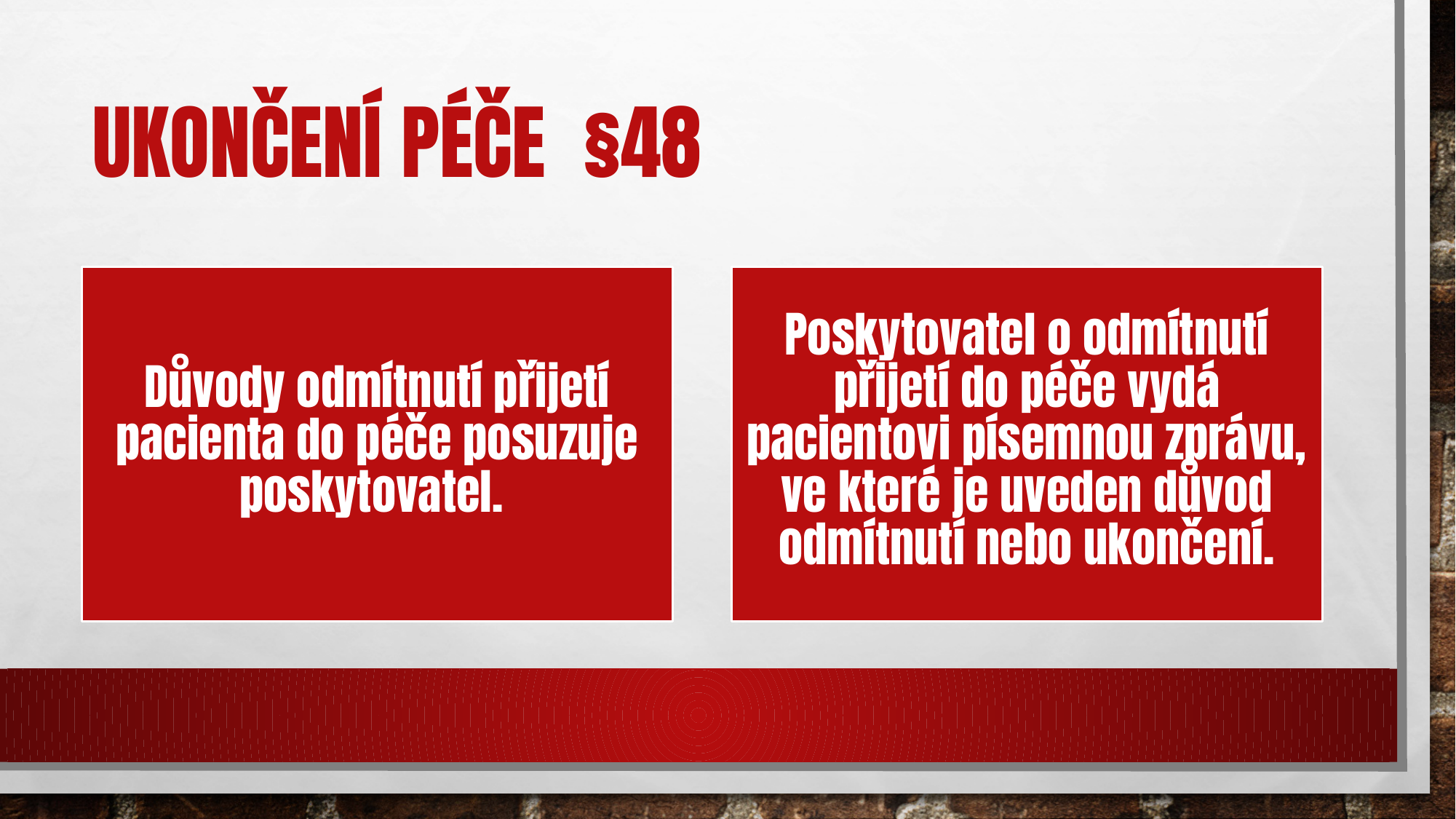

# UKONČENÍ PÉČE  §48
Důvody odmítnutí přijetí pacienta do péče posuzuje poskytovatel.
Poskytovatel o odmítnutí přijetí do péče vydá pacientovi písemnou zprávu, ve které je uveden důvod odmítnutí nebo ukončení.